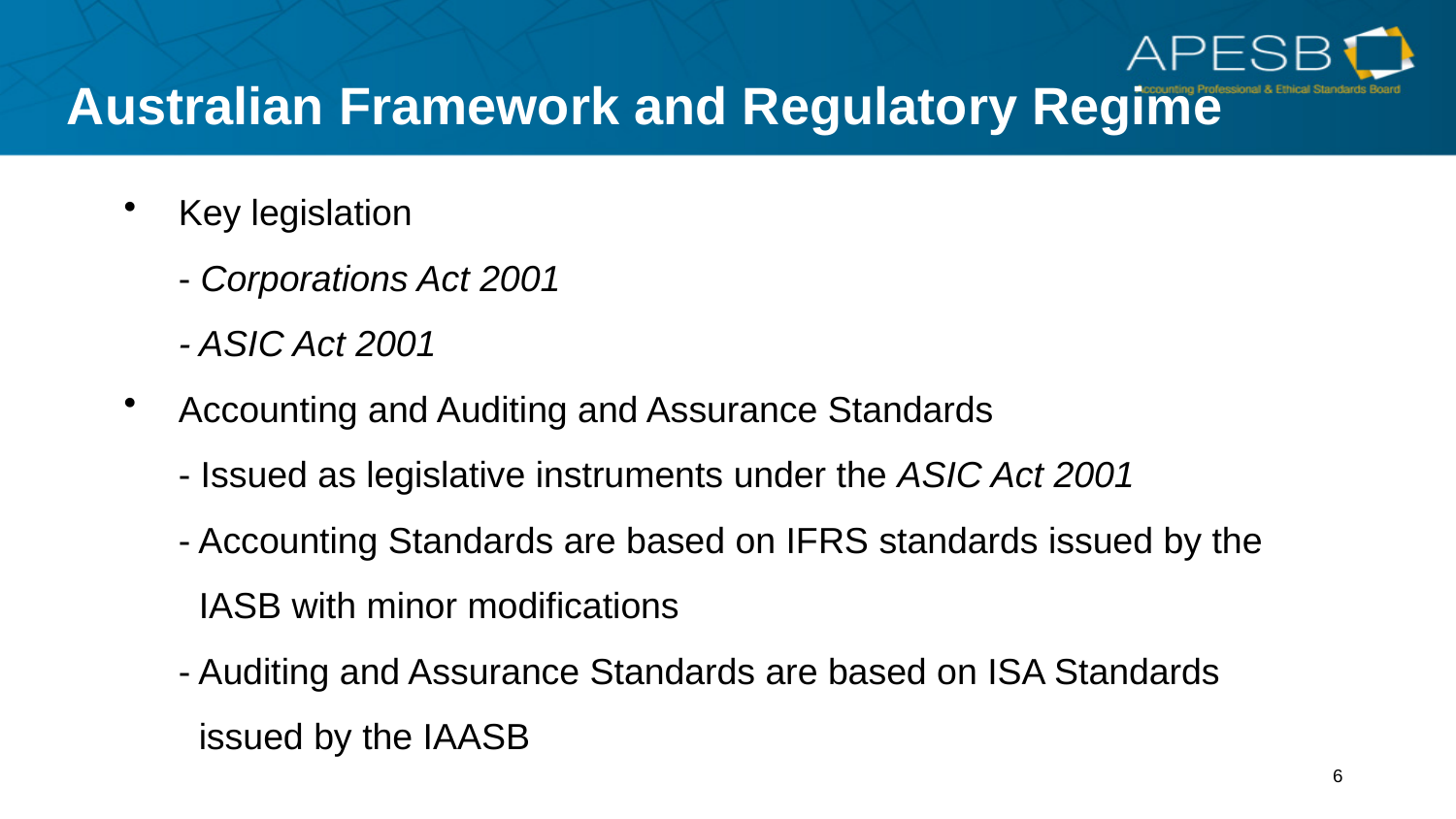

# Australian Framework and Regulatory Regime
Key legislation
	- Corporations Act 2001
	- ASIC Act 2001
Accounting and Auditing and Assurance Standards
	- Issued as legislative instruments under the ASIC Act 2001
	- Accounting Standards are based on IFRS standards issued by the
	  IASB with minor modifications
	- Auditing and Assurance Standards are based on ISA Standards
	  issued by the IAASB